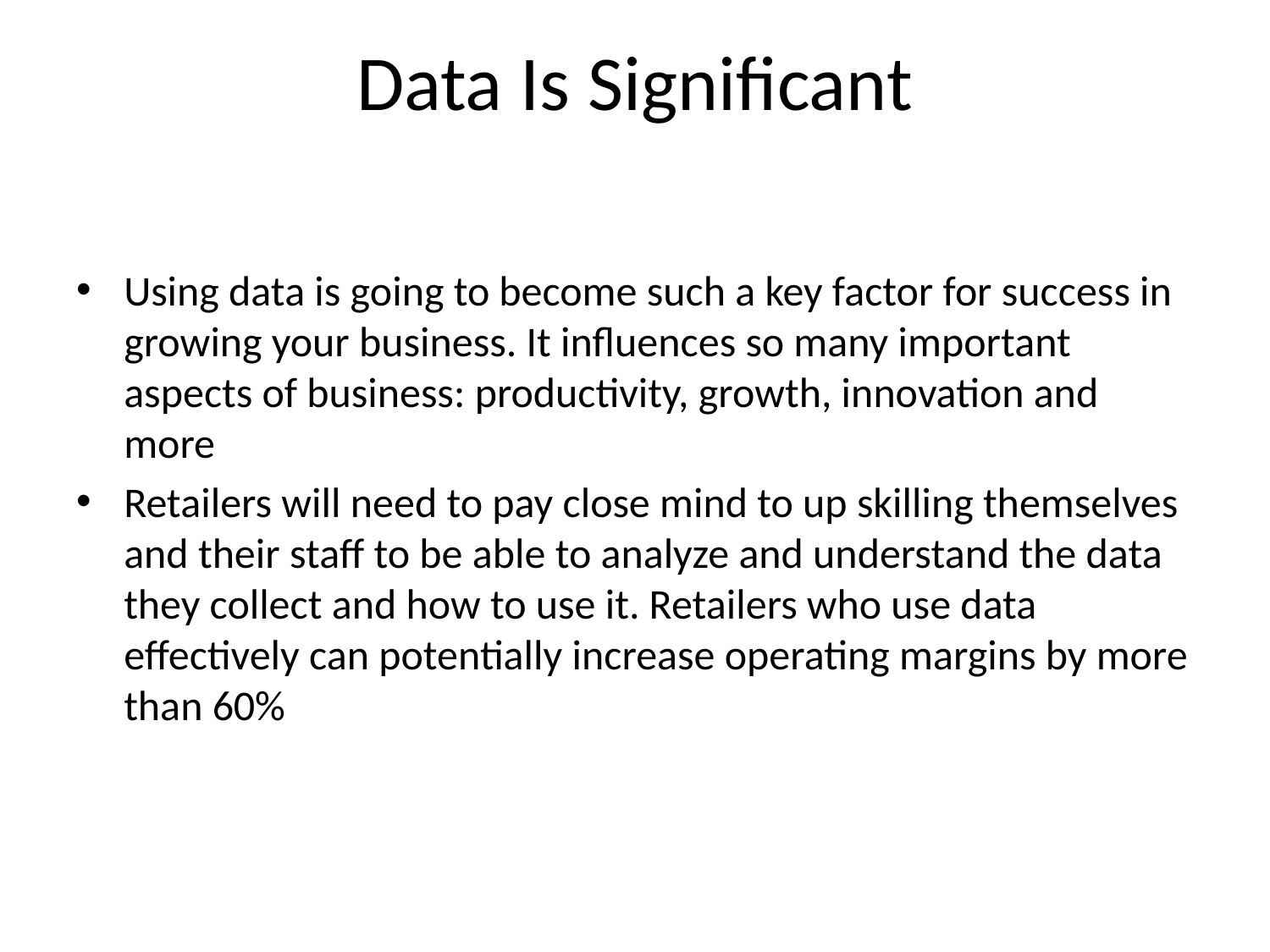

# Data Is Significant

Using data is going to become such a key factor for success in growing your business. It influences so many important aspects of business: productivity, growth, innovation and more
Retailers will need to pay close mind to up skilling themselves and their staff to be able to analyze and understand the data they collect and how to use it. Retailers who use data effectively can potentially increase operating margins by more than 60%